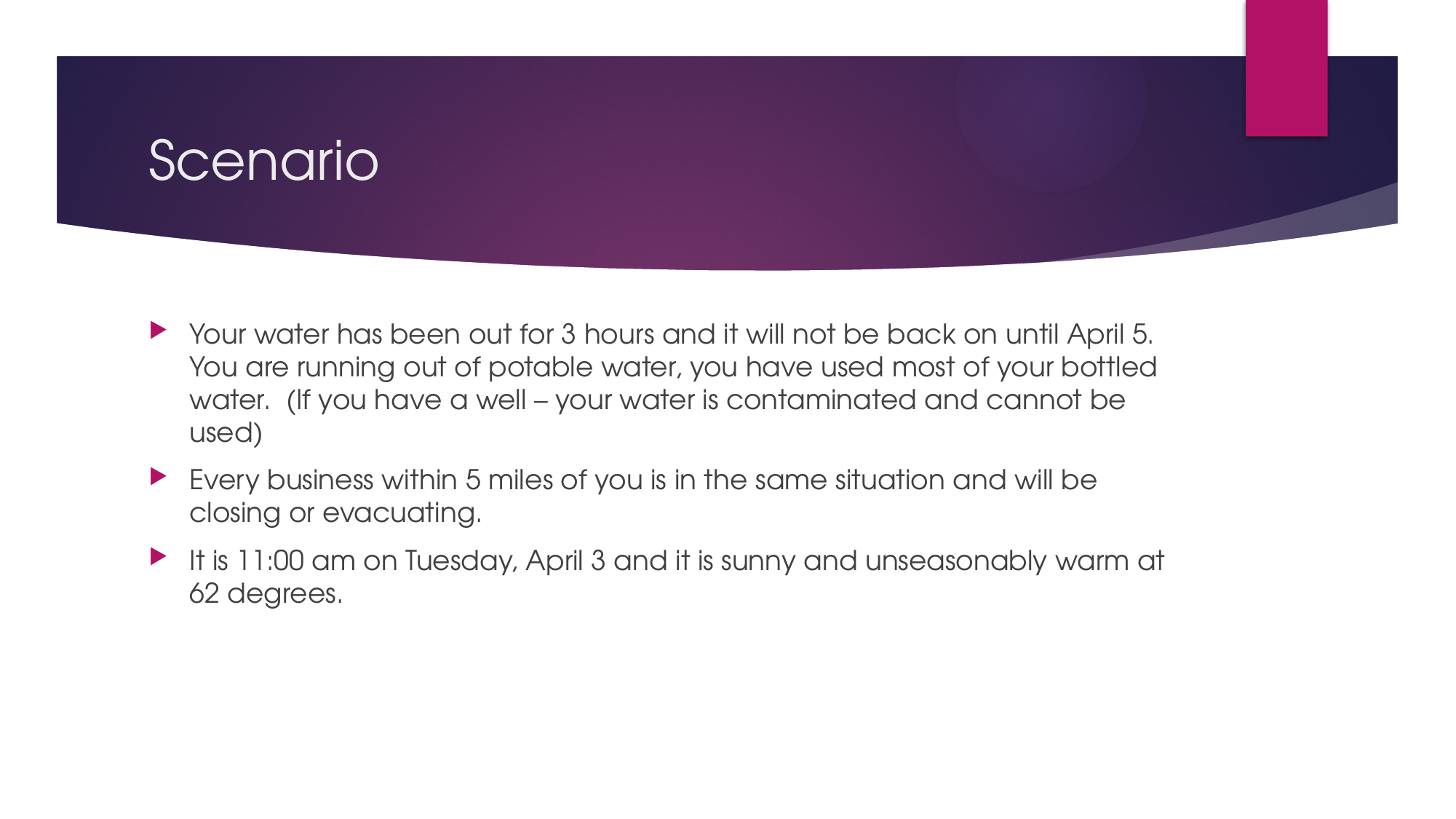

# Scenario
Your water has been out for 3 hours and it will not be back on until April 5.  You are running out of potable water, you have used most of your bottled water.  (If you have a well – your water is contaminated and cannot be used)
Every business within 5 miles of you is in the same situation and will be closing or evacuating.
It is 11:00 am on Tuesday, April 3 and it is sunny and unseasonably warm at 62 degrees.